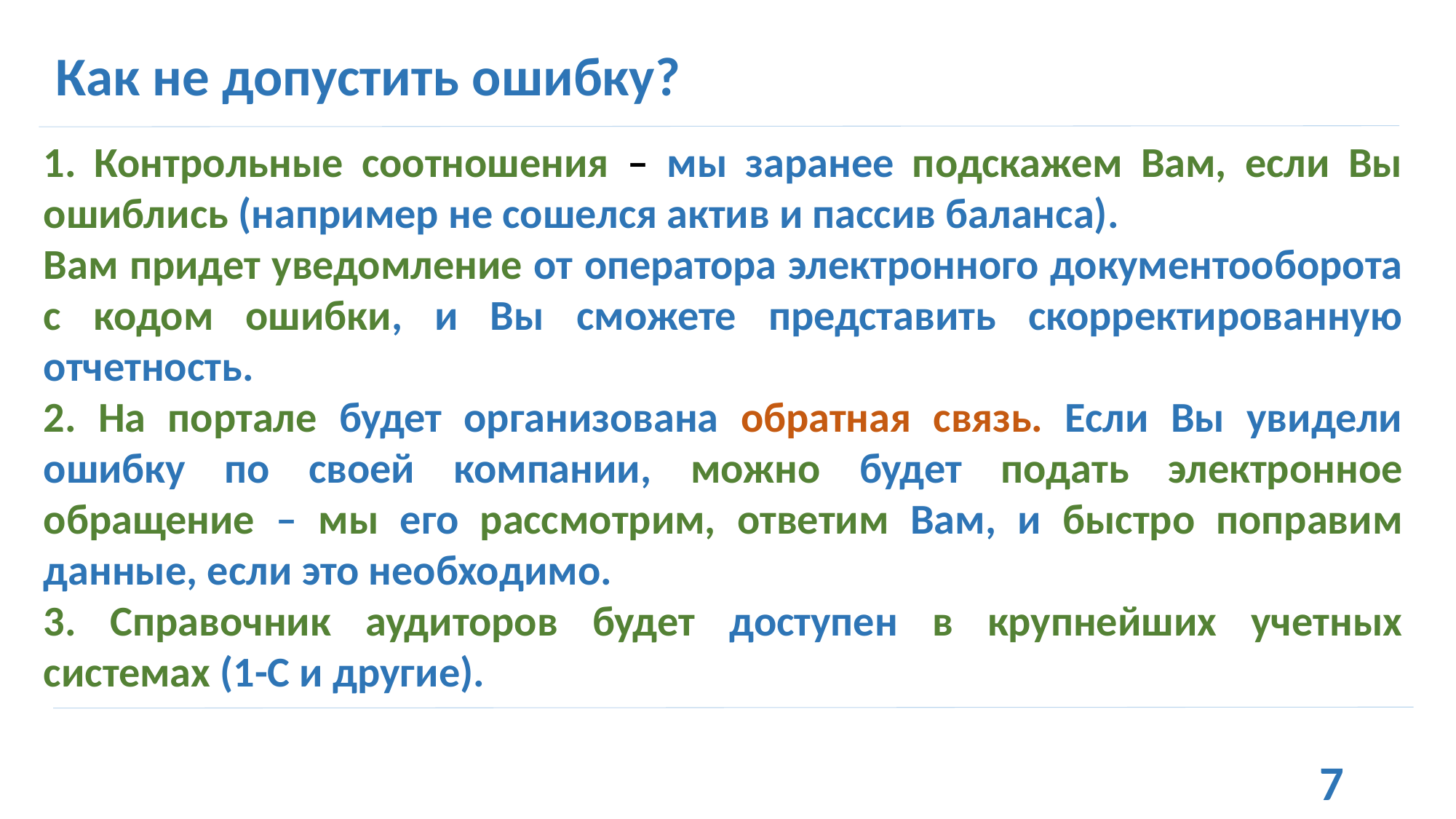

# Как не допустить ошибку?
1. Контрольные соотношения – мы заранее подскажем Вам, если Вы ошиблись (например не сошелся актив и пассив баланса).
Вам придет уведомление от оператора электронного документооборота с кодом ошибки, и Вы сможете представить скорректированную отчетность.
2. На портале будет организована обратная связь. Если Вы увидели ошибку по своей компании, можно будет подать электронное обращение – мы его рассмотрим, ответим Вам, и быстро поправим данные, если это необходимо.
3. Справочник аудиторов будет доступен в крупнейших учетных системах (1-С и другие).

7